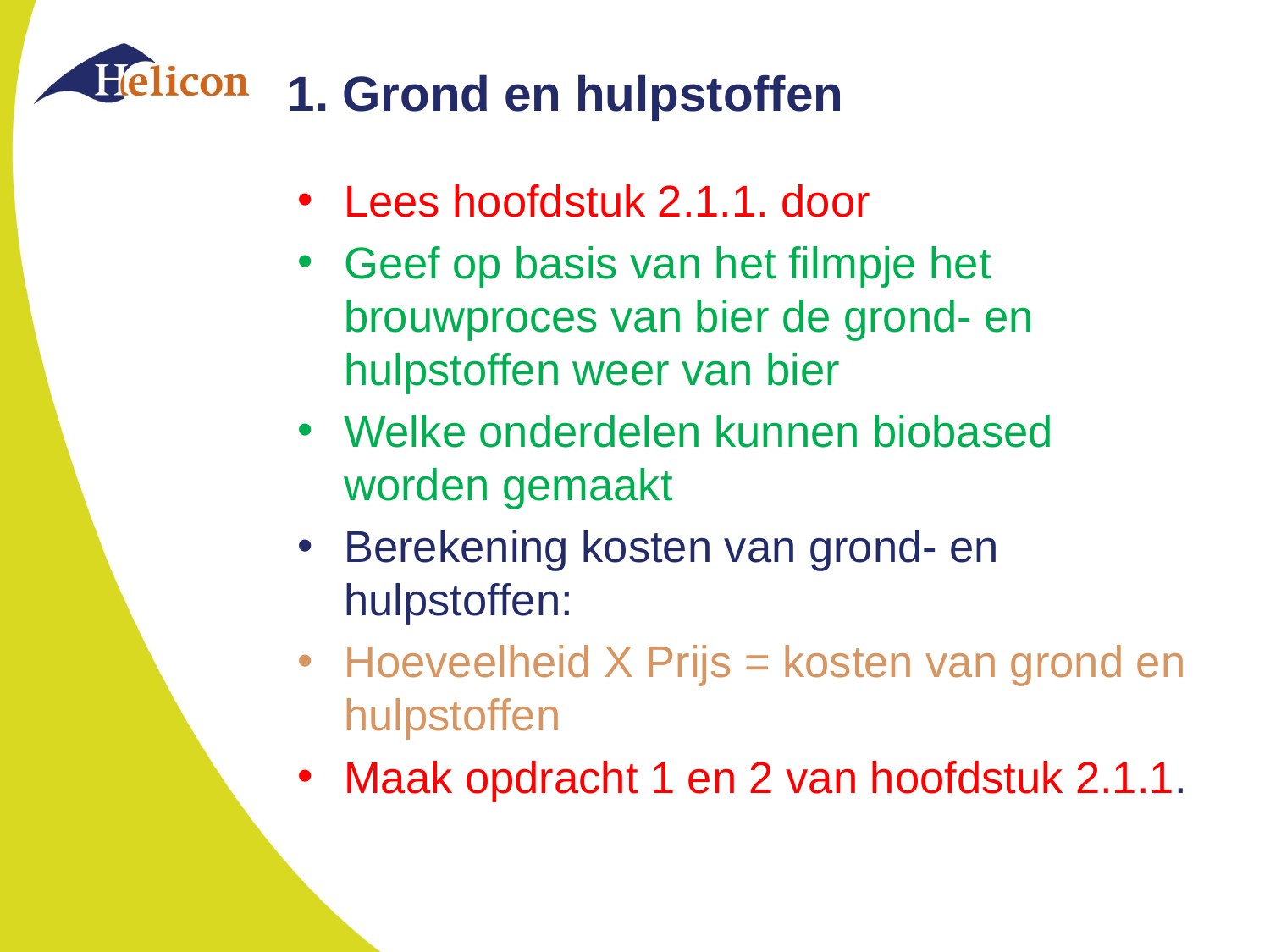

# 1. Grond en hulpstoffen
Lees hoofdstuk 2.1.1. door
Geef op basis van het filmpje het brouwproces van bier de grond- en hulpstoffen weer van bier
Welke onderdelen kunnen biobased worden gemaakt
Berekening kosten van grond- en hulpstoffen:
Hoeveelheid X Prijs = kosten van grond en hulpstoffen
Maak opdracht 1 en 2 van hoofdstuk 2.1.1.